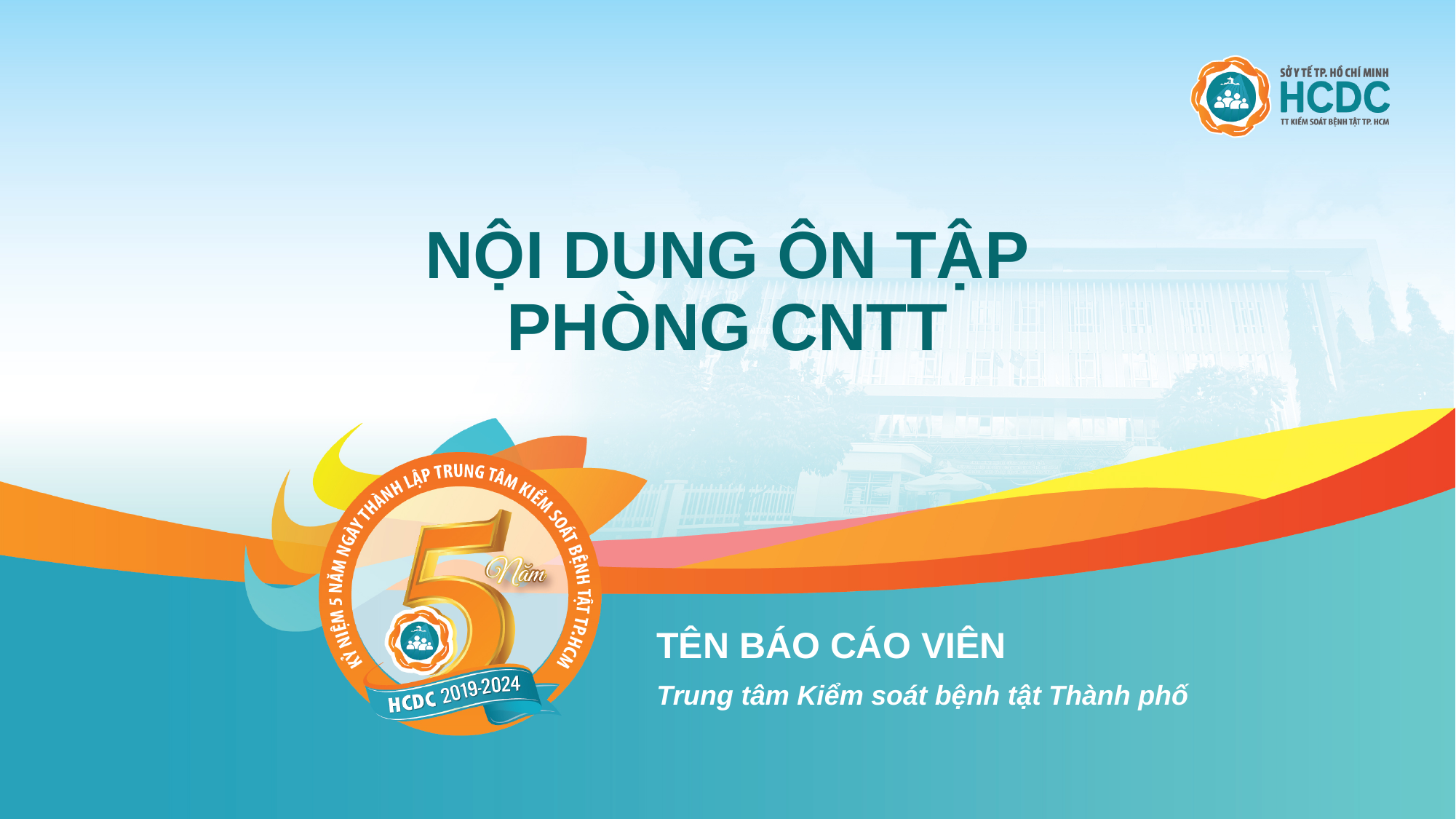

# NỘI DUNG ÔN TẬP PHÒNG CNTT
TÊN BÁO CÁO VIÊN
Trung tâm Kiểm soát bệnh tật Thành phố